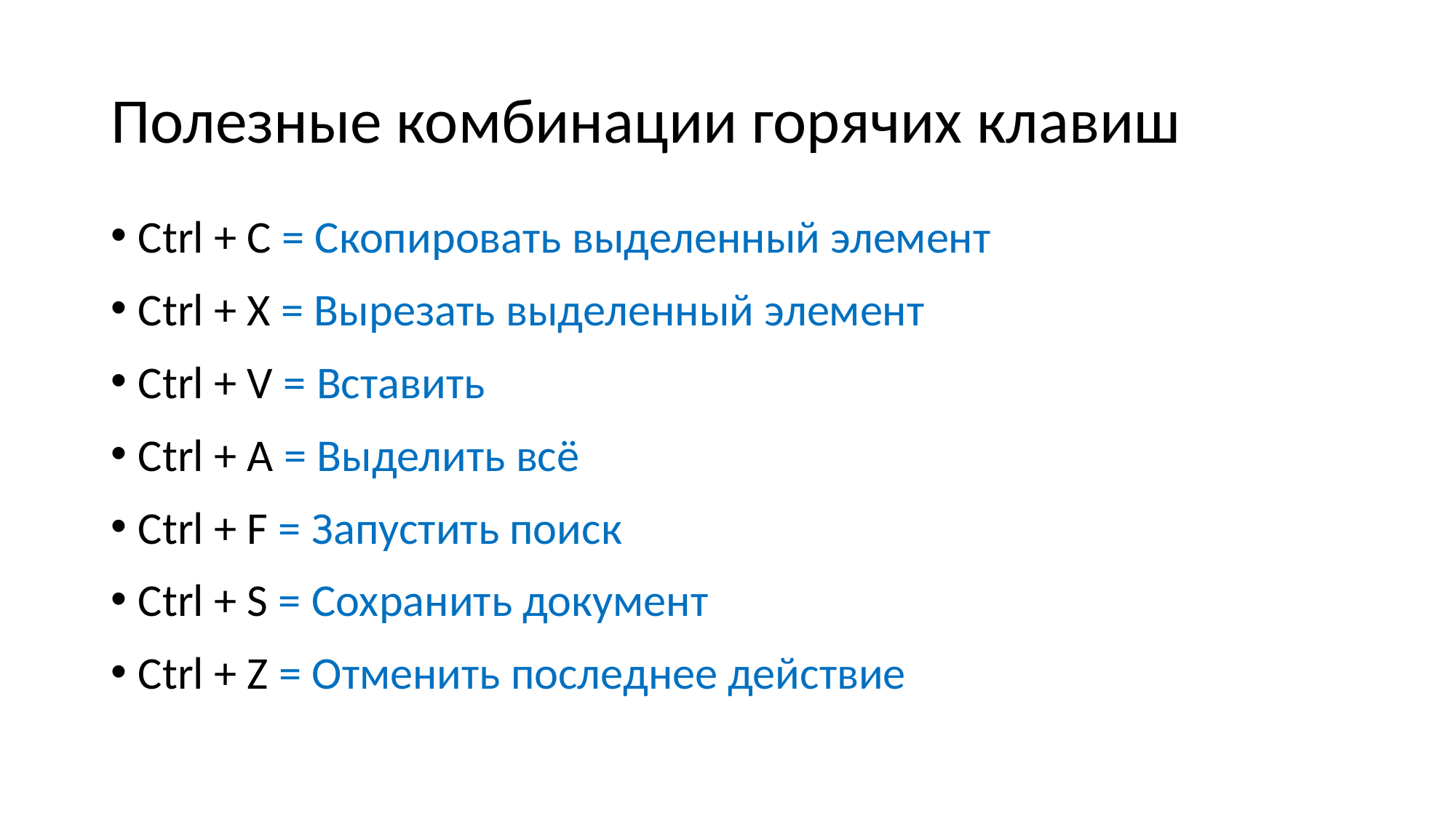

# Полезные комбинации горячих клавиш
Ctrl + C = Скопировать выделенный элемент
Ctrl + X = Вырезать выделенный элемент
Ctrl + V = Вставить
Ctrl + A = Выделить всё
Ctrl + F = Запустить поиск
Ctrl + S = Сохранить документ
Ctrl + Z = Отменить последнее действие